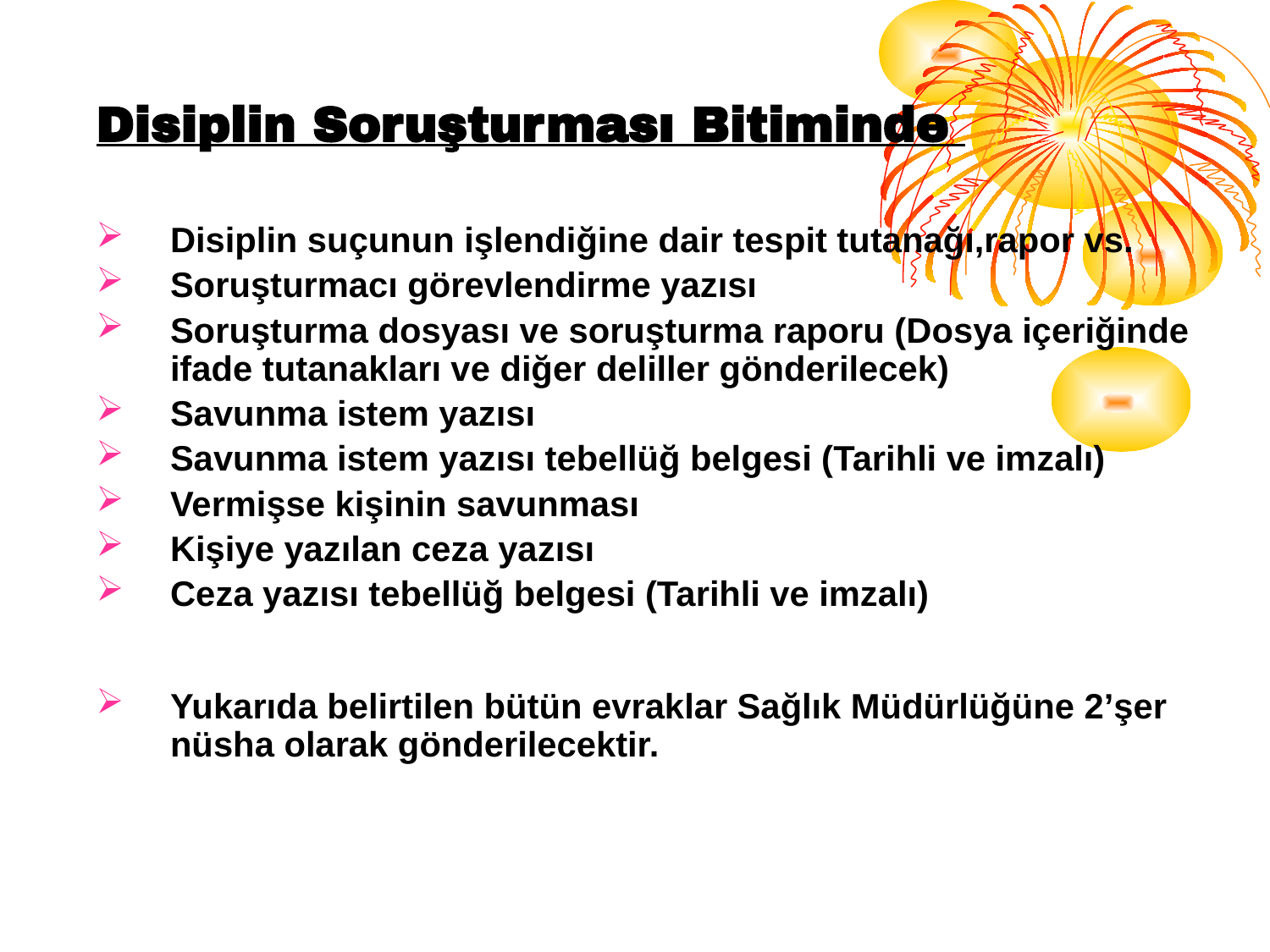

Disiplin Soruşturması Bitiminde

Disiplin suçunun işlendiğine dair tespit tutanağı,rapor vs.
Soruşturmacı görevlendirme yazısı
Soruşturma dosyası ve soruşturma raporu (Dosya içeriğinde ifade tutanakları ve diğer deliller gönderilecek)
Savunma istem yazısı
Savunma istem yazısı tebellüğ belgesi (Tarihli ve imzalı)
Vermişse kişinin savunması
Kişiye yazılan ceza yazısı
Ceza yazısı tebellüğ belgesi (Tarihli ve imzalı)

Yukarıda belirtilen bütün evraklar Sağlık Müdürlüğüne 2’şer nüsha olarak gönderilecektir.

|  |
| --- |